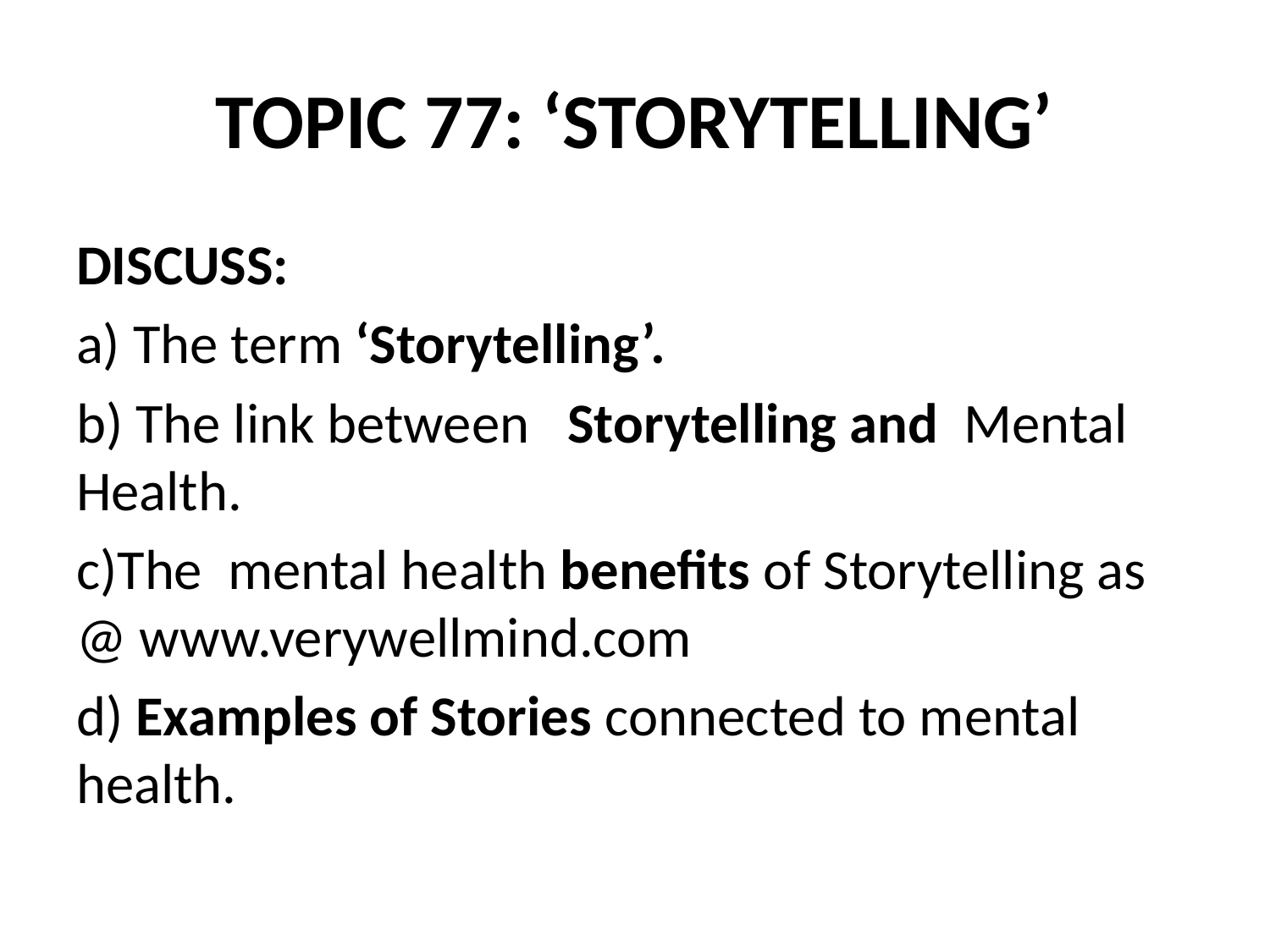

# TOPIC 77: ‘STORYTELLING’
DISCUSS:
a) The term ‘Storytelling’.
b) The link between   Storytelling and  Mental Health.
c)The  mental health benefits of Storytelling as @ www.verywellmind.com
d) Examples of Stories connected to mental health.